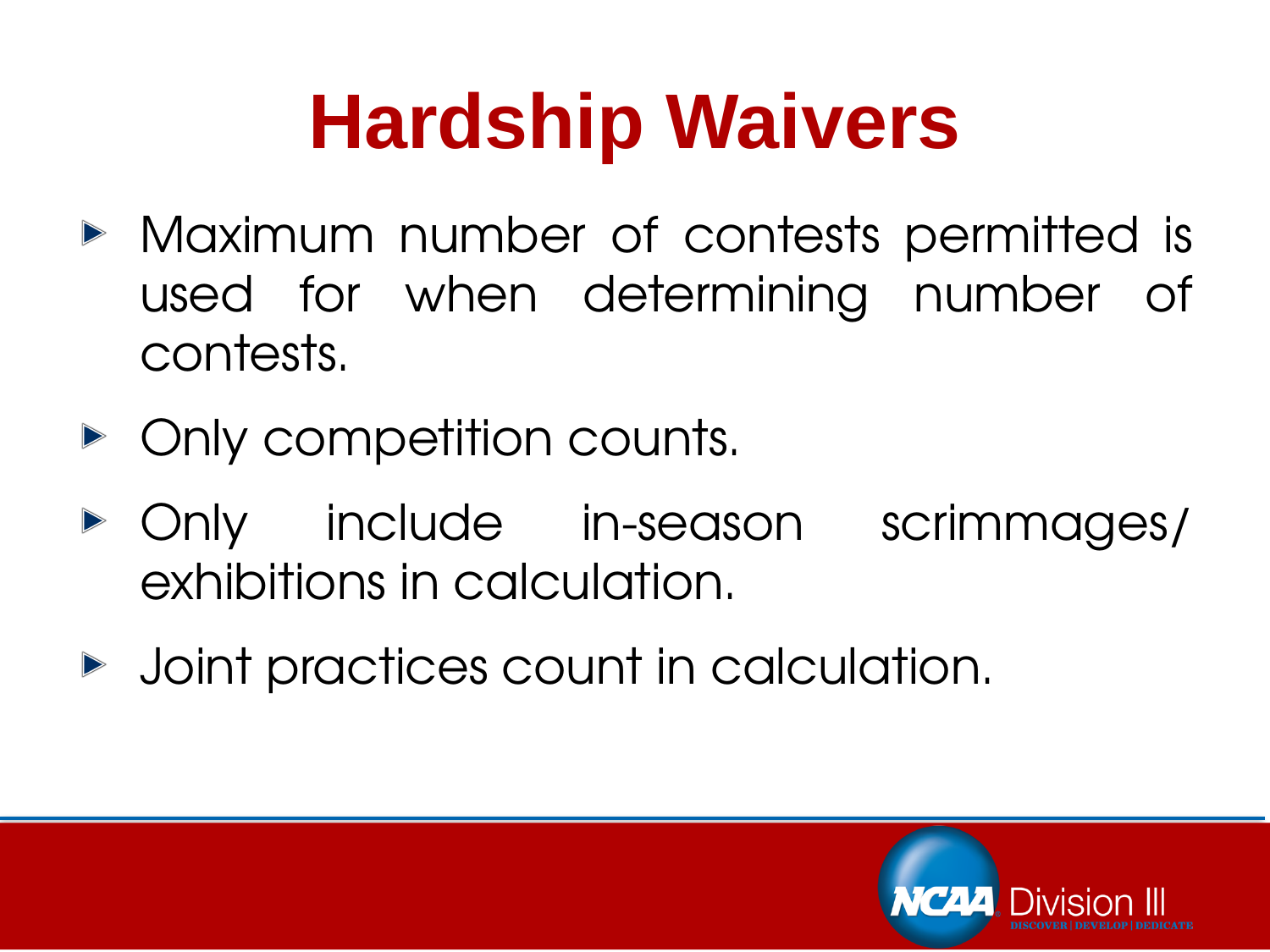

# Hardship Waivers
Maximum number of contests permitted is used for when determining number of contests.

Only competition counts.

Only include in-season scrimmages/ exhibitions in calculation.

Joint practices count in calculation.